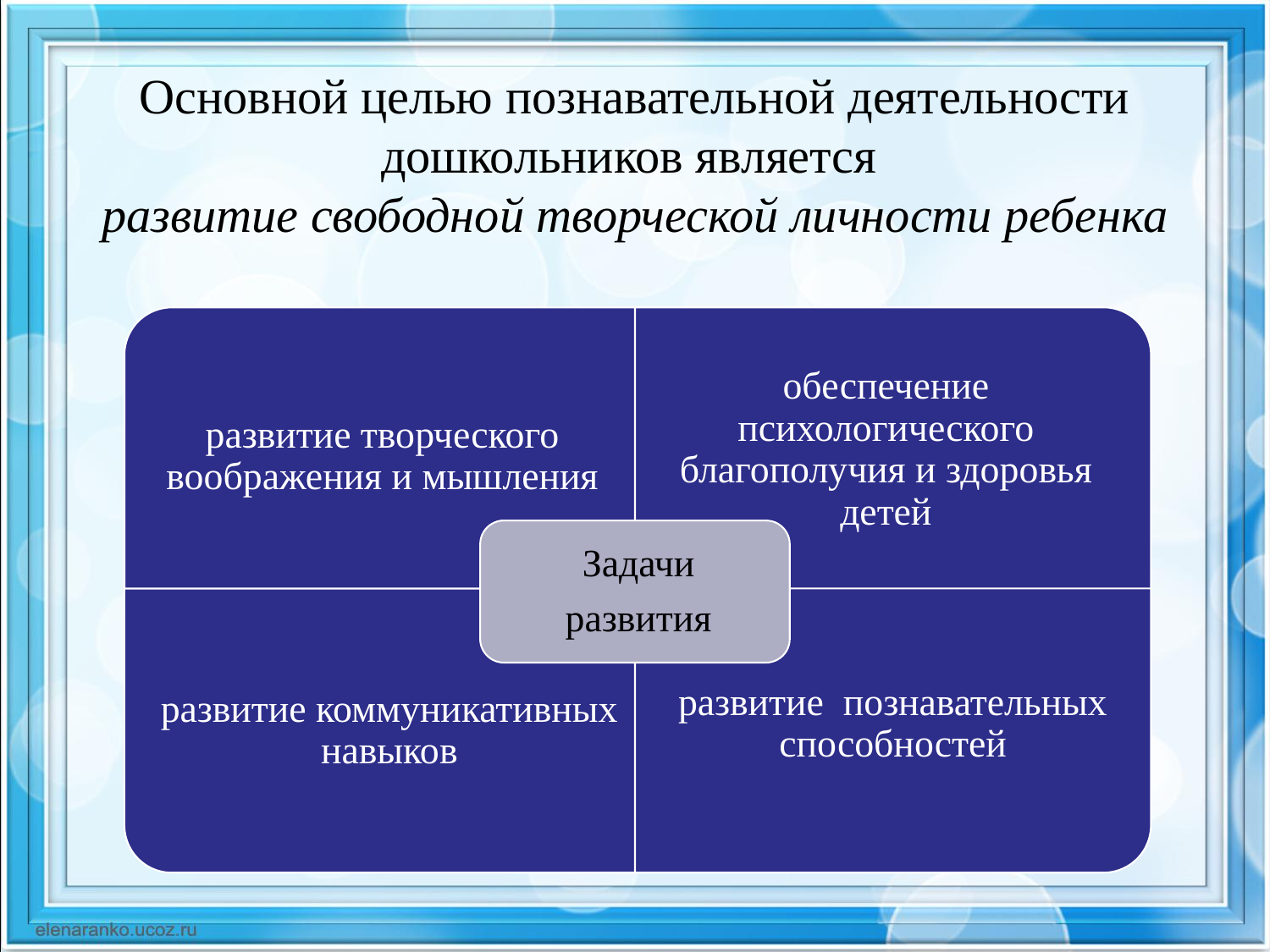

# Основной целью познавательной деятельности дошкольников является развитие свободной творческой личности ребенка
развитие творческого воображения и мышления
обеспечение психологического благополучия и здоровья детей
развитие коммуникативных навыков
развитие  познавательных способностей
Задачи
развития